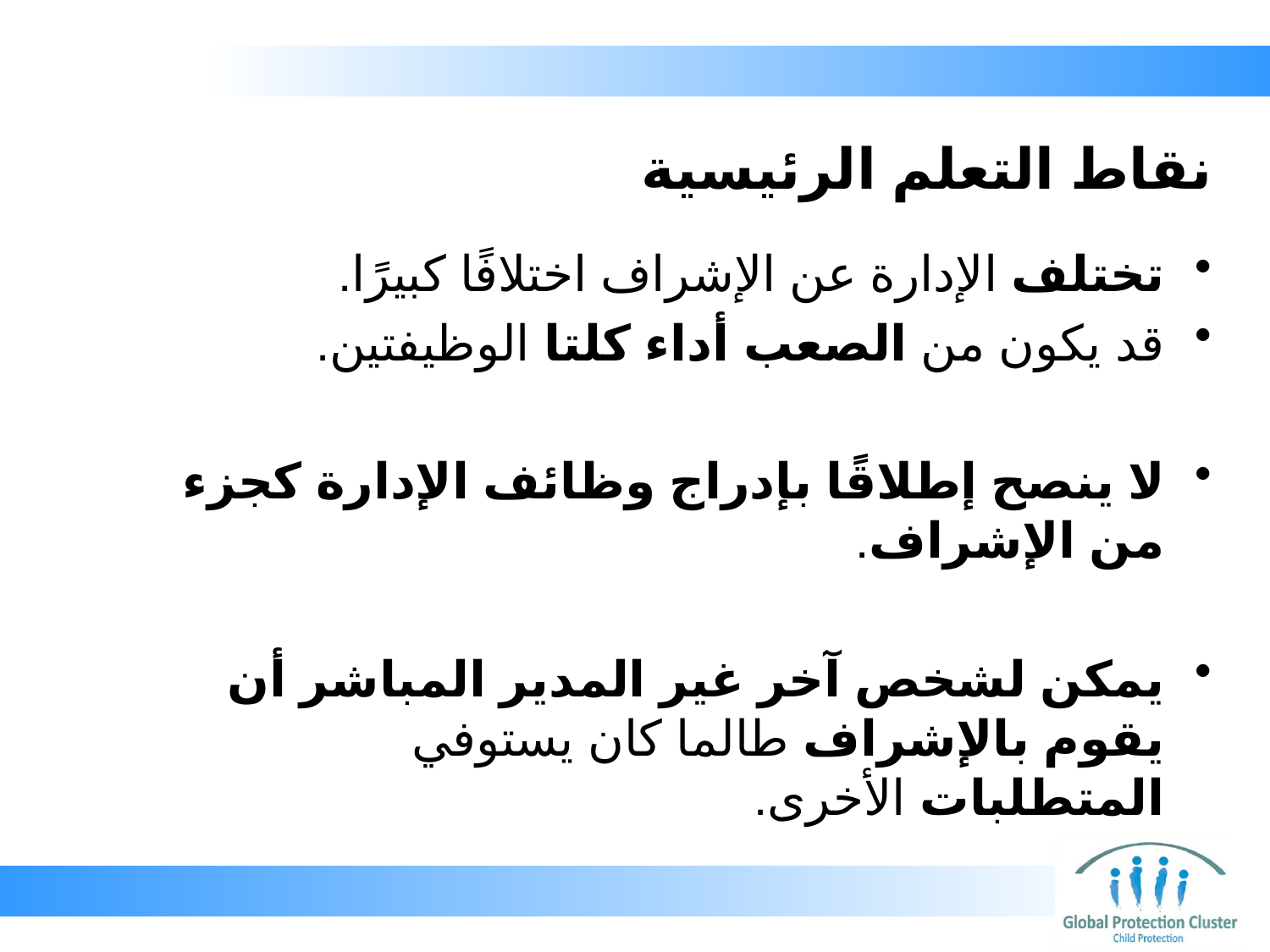

# نقاط التعلم الرئيسية
تختلف الإدارة عن الإشراف اختلافًا كبيرًا.
قد يكون من الصعب أداء كلتا الوظيفتين.

لا ينصح إطلاقًا بإدراج وظائف الإدارة كجزء من الإشراف.

يمكن لشخص آخر غير المدير المباشر أن يقوم بالإشراف طالما كان يستوفي المتطلبات الأخرى.